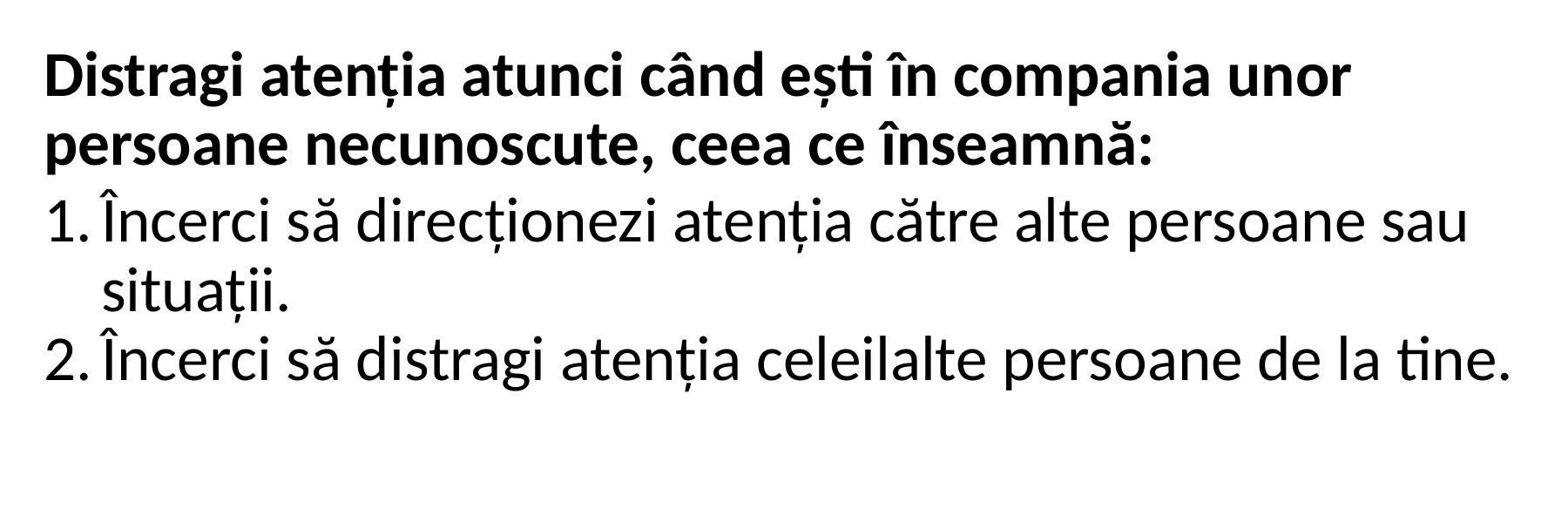

Distragi atenția atunci când ești în compania unor persoane necunoscute, ceea ce înseamnă:
Încerci să direcționezi atenția către alte persoane sau situații.
Încerci să distragi atenția celeilalte persoane de la tine.